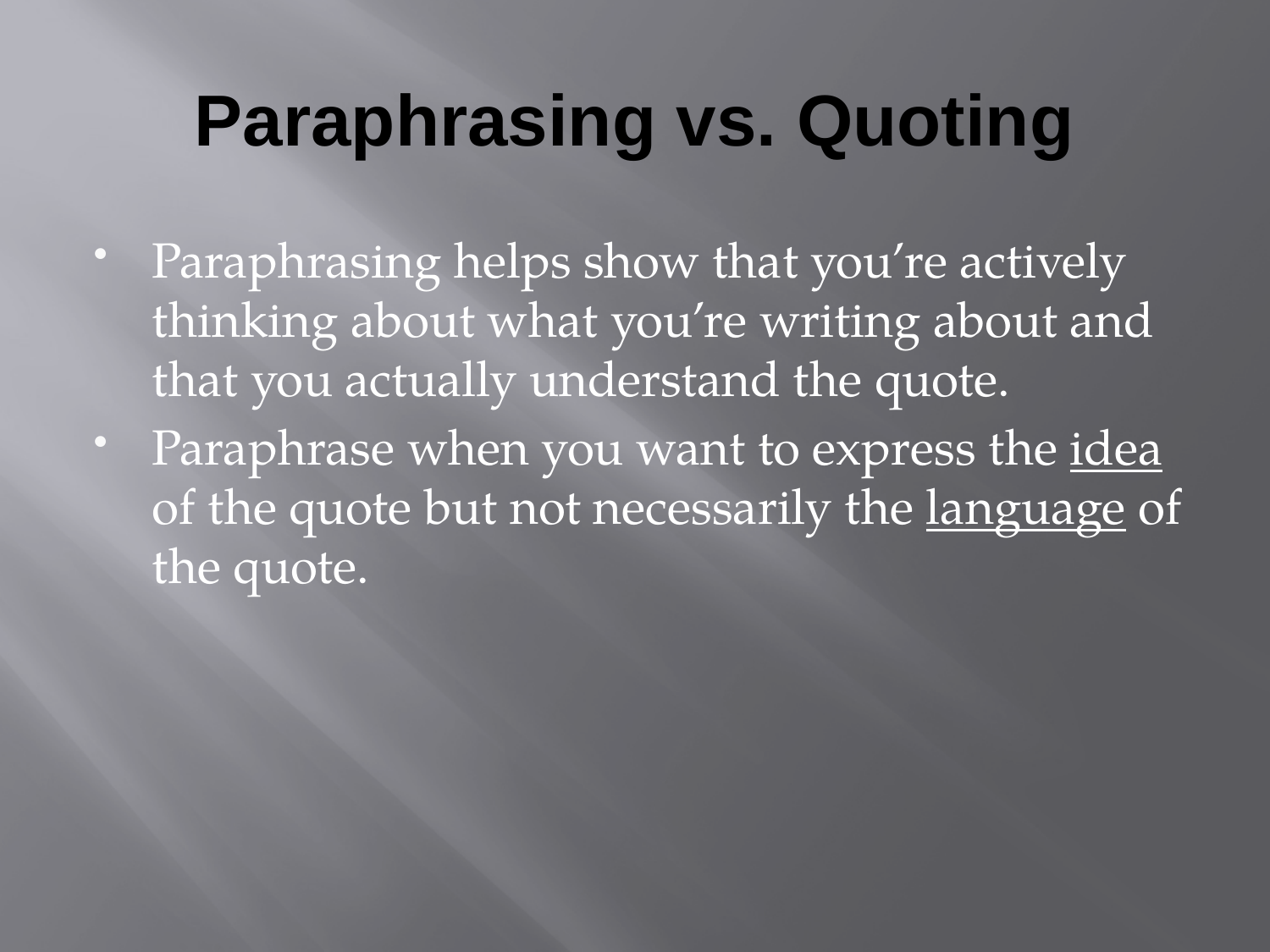

# Paraphrasing vs. Quoting
Paraphrasing helps show that you’re actively thinking about what you’re writing about and that you actually understand the quote.
Paraphrase when you want to express the idea of the quote but not necessarily the language of the quote.